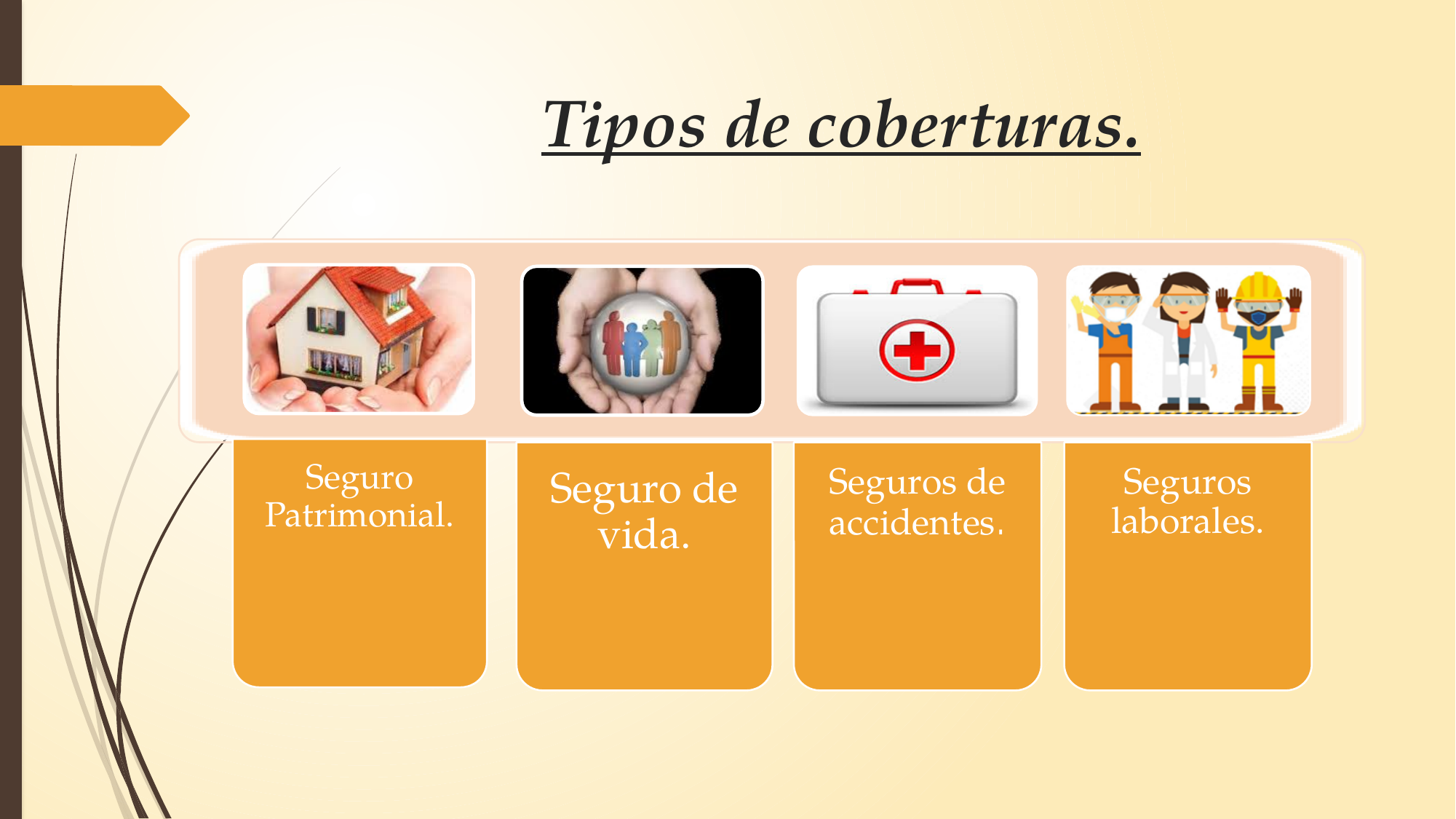

# Tipos de coberturas.
Seguro Patrimonial.

Seguro de vida.
Seguros de accidentes.
Seguros laborales.